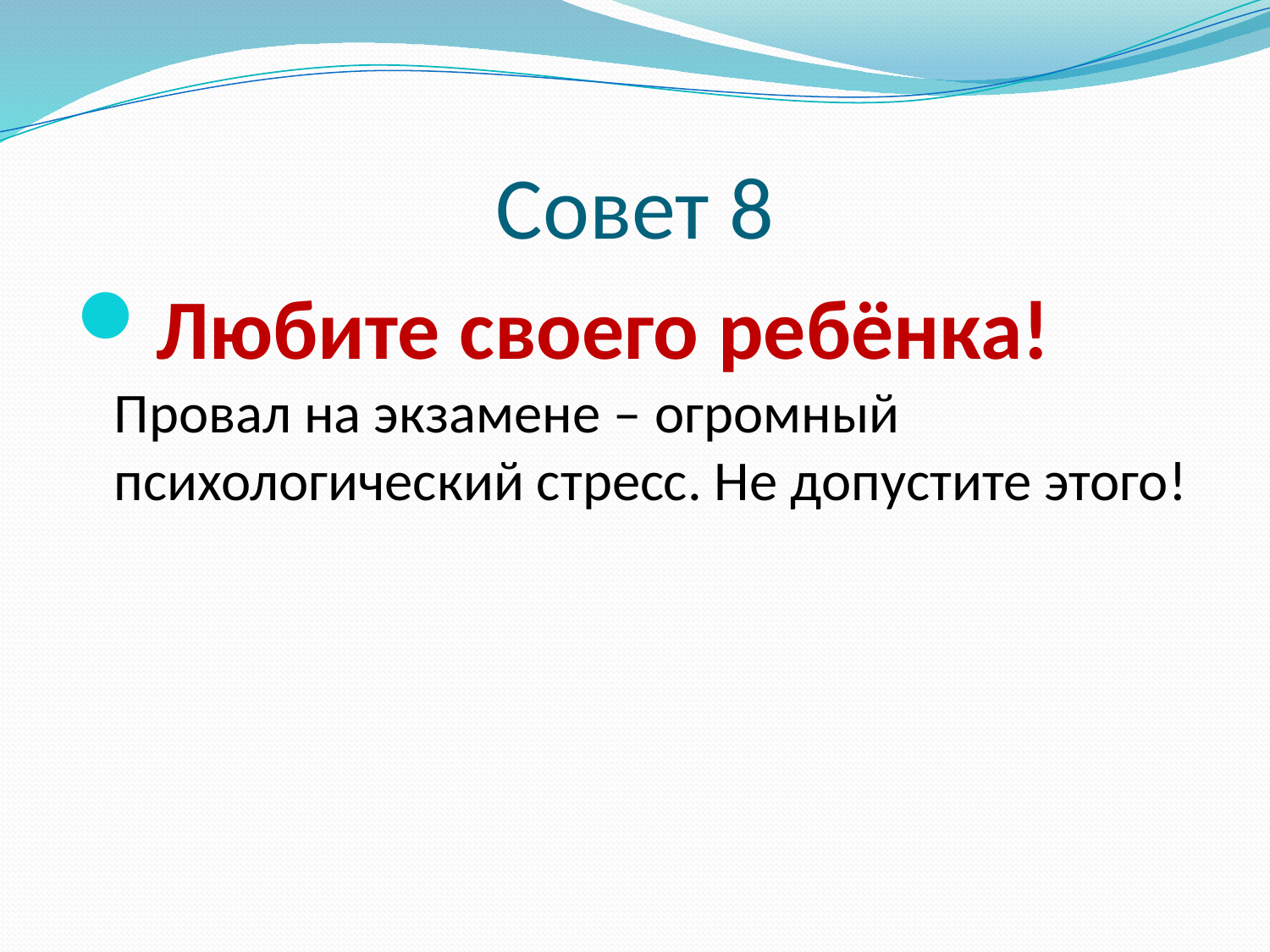

# Совет 8
Любите своего ребёнка! Провал на экзамене – огромный психологический стресс. Не допустите этого!